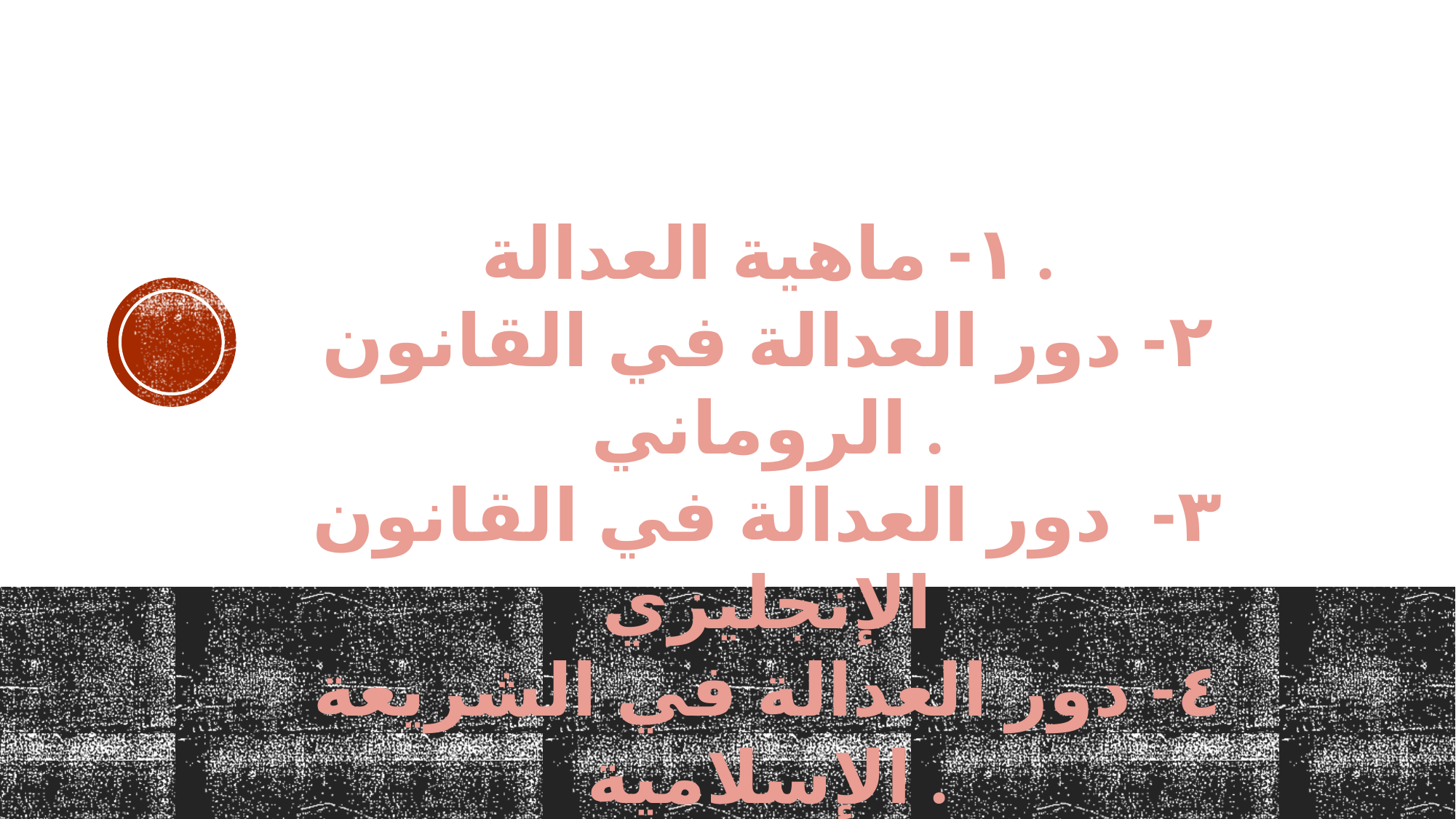

#
١- ماهية العدالة .
٢- دور العدالة في القانون الروماني .
٣-  دور العدالة في القانون الإنجليزي
٤- دور العدالة في الشريعة الإسلامية .
٥-  دور العدالة في القانون الحديث .